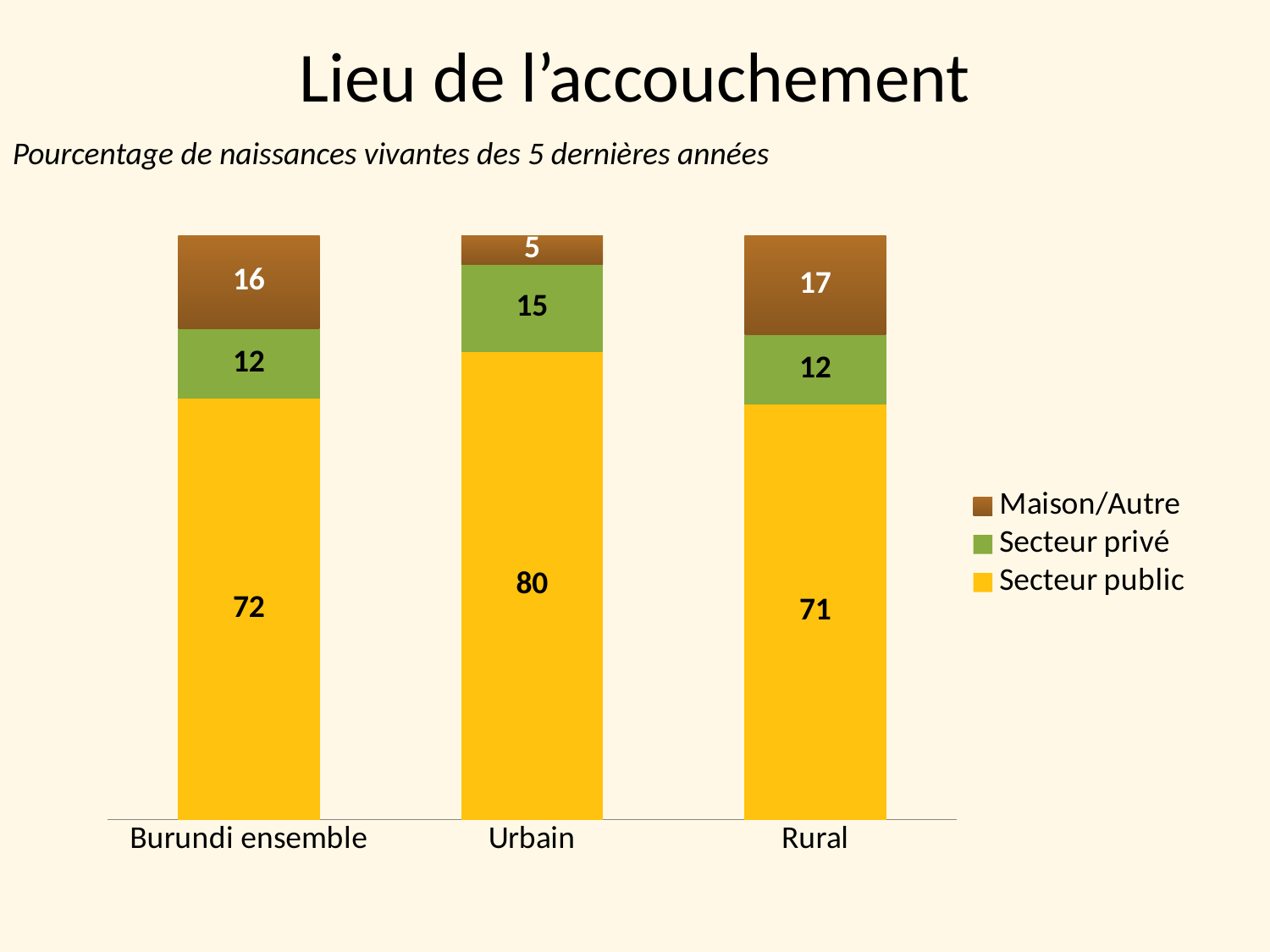

Lieu de l’accouchement
Pourcentage de naissances vivantes des 5 dernières années

### Chart

| Category | Secteur public | Secteur privé | Maison/Autre |
|---|---|---|---|
| Burundi ensemble | 72.0 | 12.0 | 16.0 |
| Urbain | 80.0 | 15.0 | 5.0 |
| Rural | 71.0 | 12.0 | 17.0 |